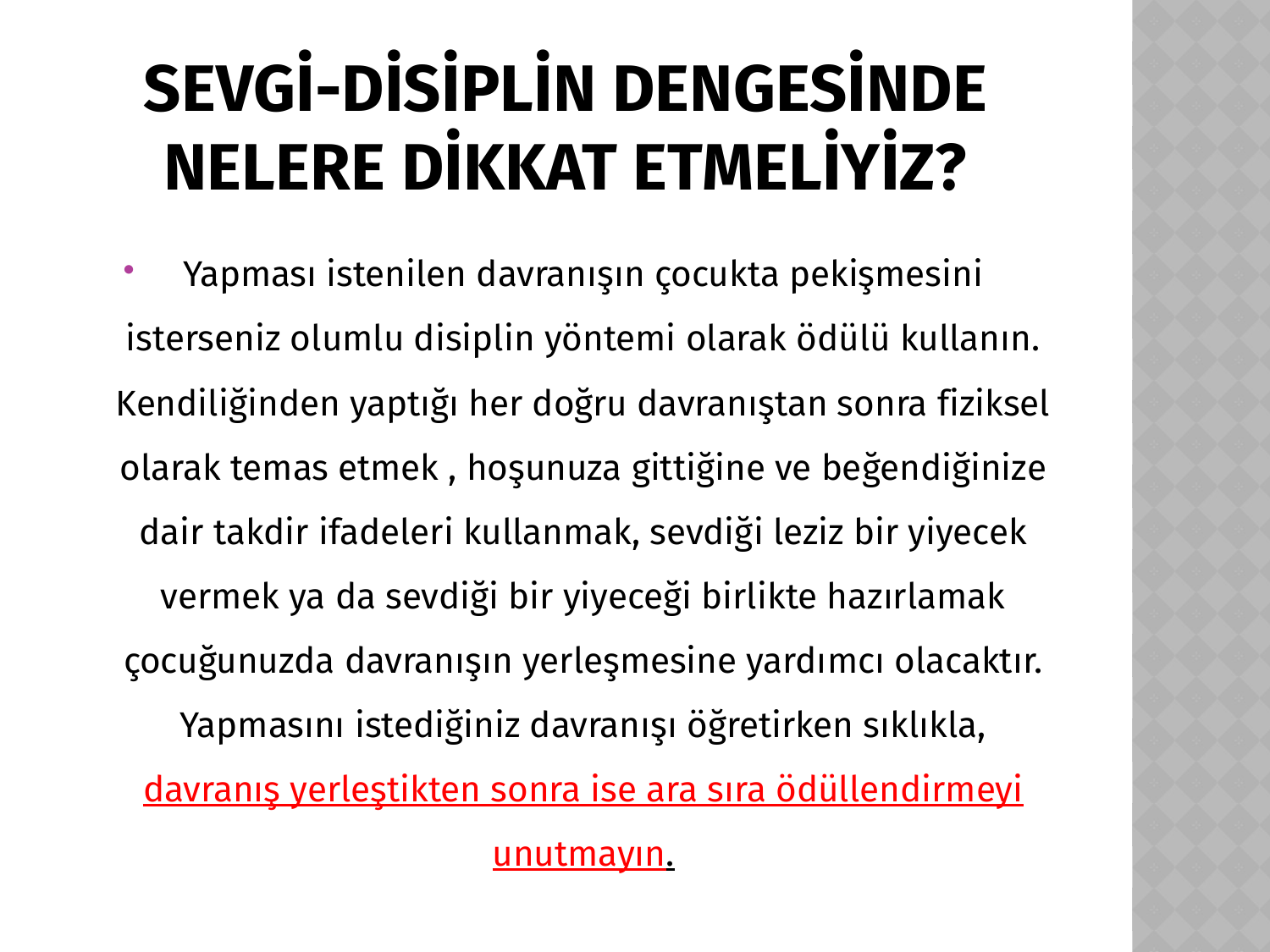

# SEVGİ-DİSİPLİN DENGESİNDE NELERE DİKKAT ETMELİYİZ?
Yapması istenilen davranışın çocukta pekişmesini isterseniz olumlu disiplin yöntemi olarak ödülü kullanın. Kendiliğinden yaptığı her doğru davranıştan sonra fiziksel olarak temas etmek , hoşunuza gittiğine ve beğendiğinize dair takdir ifadeleri kullanmak, sevdiği leziz bir yiyecek vermek ya da sevdiği bir yiyeceği birlikte hazırlamak çocuğunuzda davranışın yerleşmesine yardımcı olacaktır. Yapmasını istediğiniz davranışı öğretirken sıklıkla, davranış yerleştikten sonra ise ara sıra ödüllendirmeyi unutmayın.